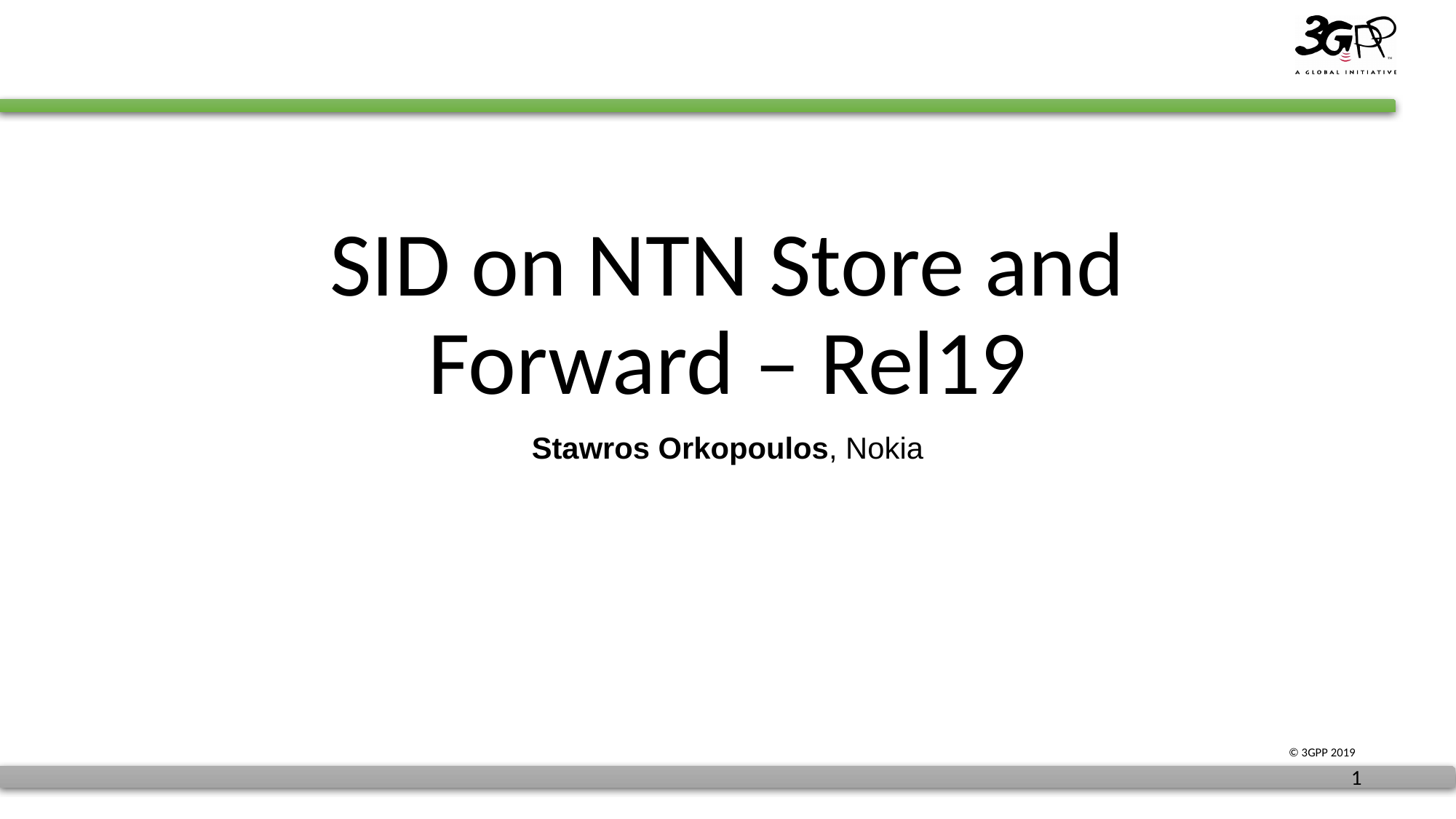

# SID on NTN Store and Forward – Rel19
Stawros Orkopoulos, Nokia